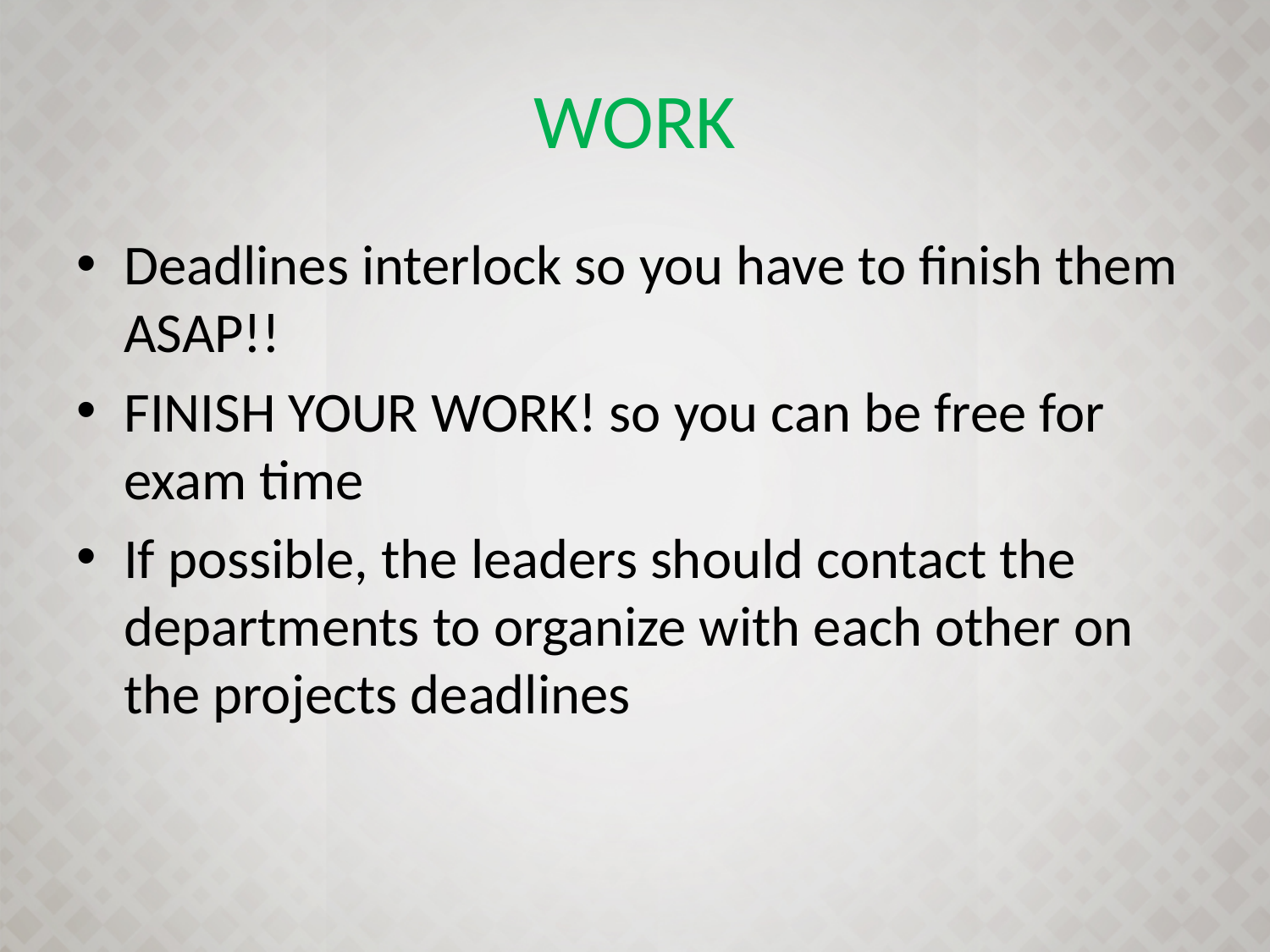

# WORK
Deadlines interlock so you have to finish them ASAP!!
FINISH YOUR WORK! so you can be free for exam time
If possible, the leaders should contact the departments to organize with each other on the projects deadlines